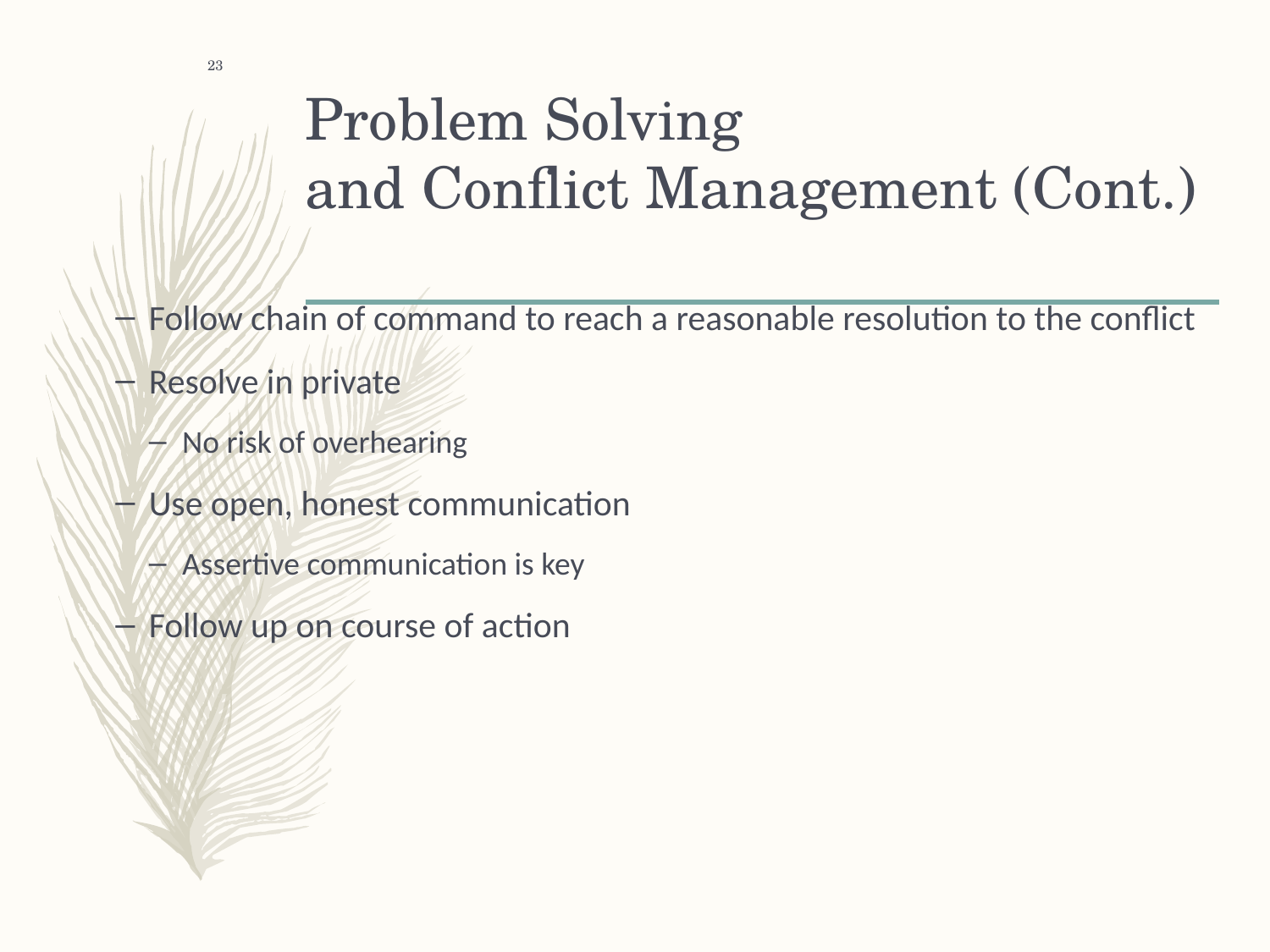

# Problem Solving and Conflict Management (Cont.)
 23

Follow chain of command to reach a reasonable resolution to the conflict
Resolve in private
No risk of overhearing
Use open, honest communication
Assertive communication is key
Follow up on course of action